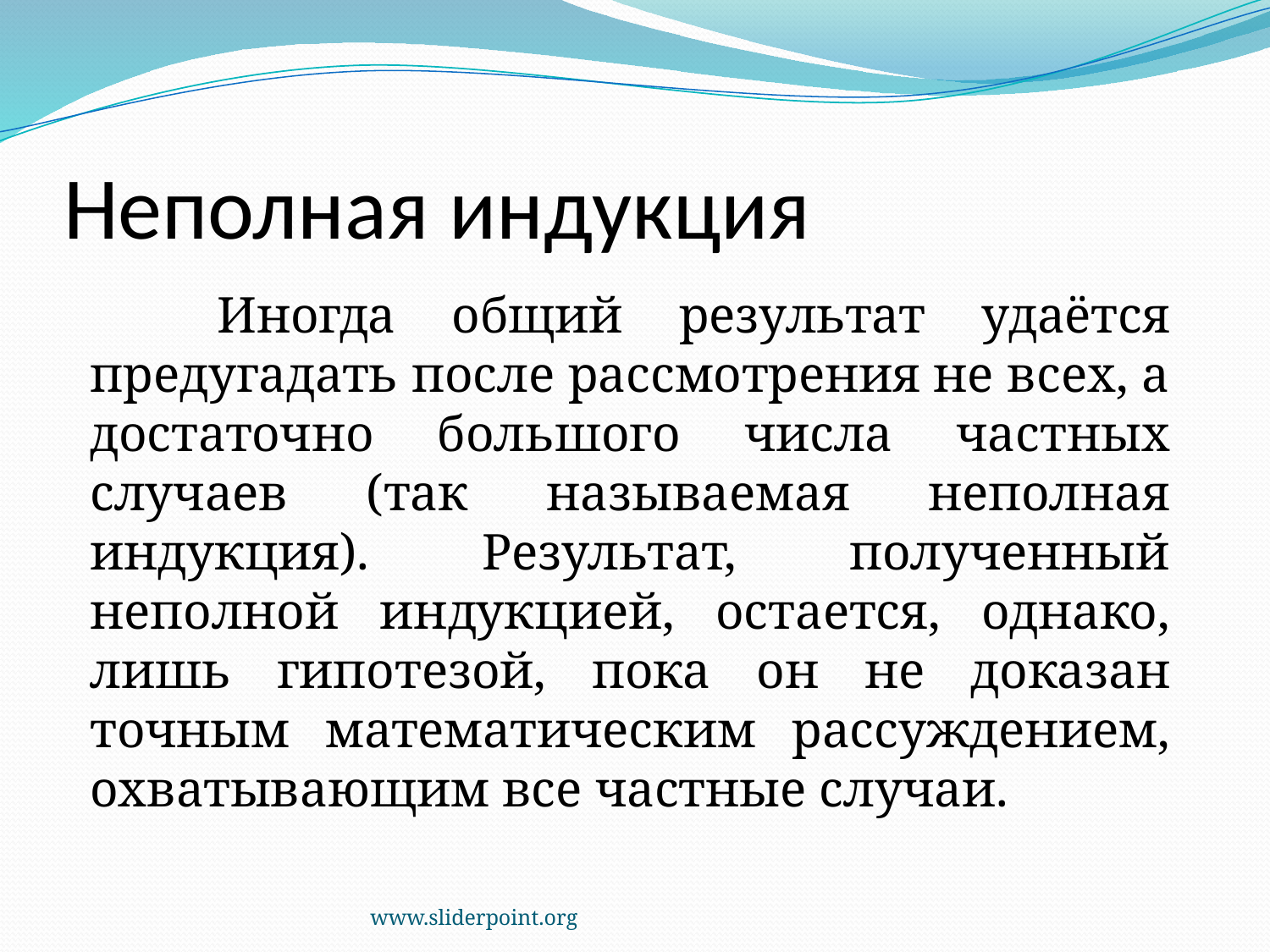

# Неполная индукция
   Иногда общий результат удаётся предугадать после рассмотрения не всех, а достаточно большого числа частных случаев (так называемая неполная индукция). Результат, полученный неполной индукцией, остается, однако, лишь гипотезой, пока он не доказан точным математическим рассуждением, охватывающим все частные случаи.
www.sliderpoint.org